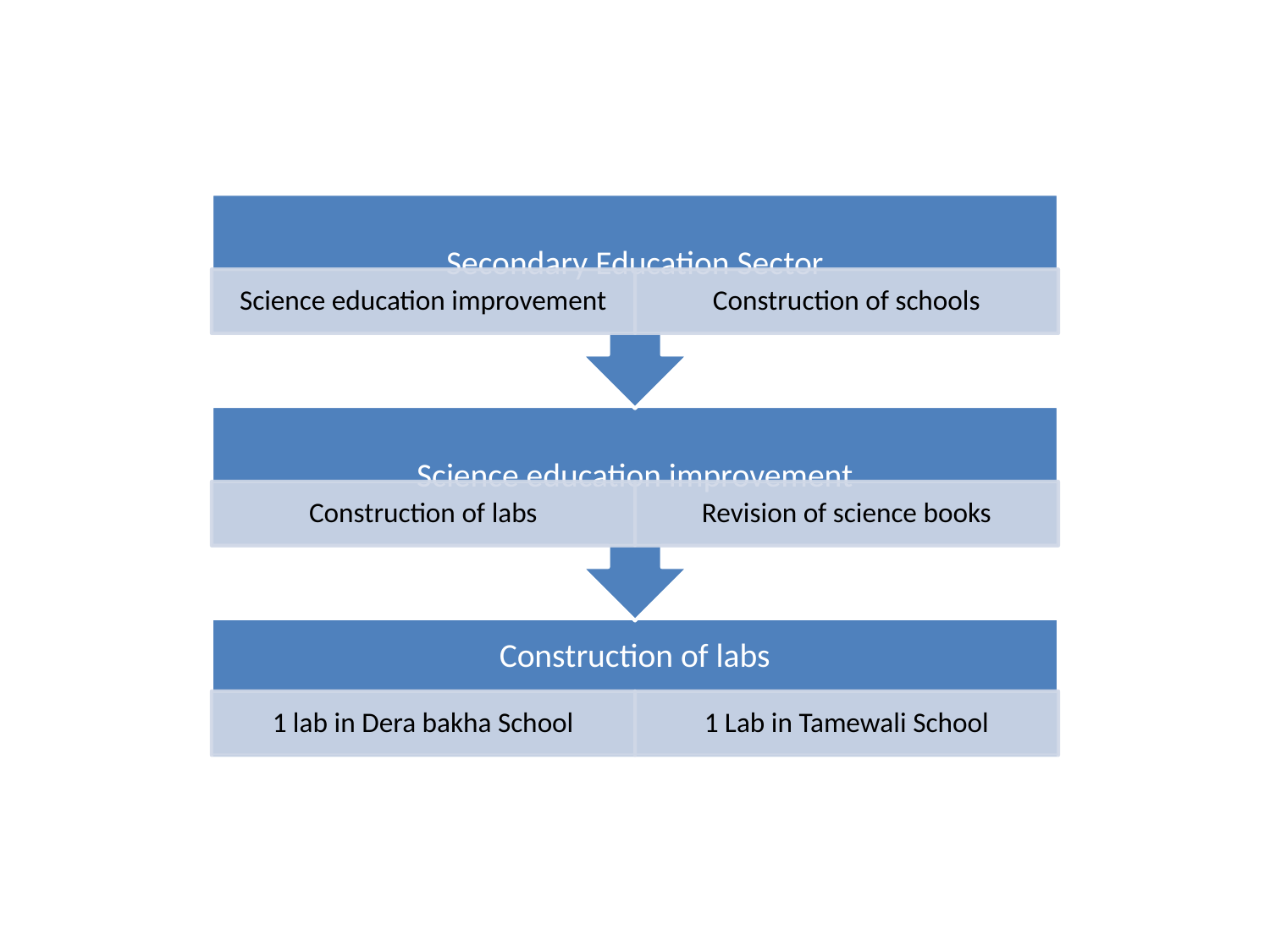

Construction of labs
1 lab in Dera bakha School
1 Lab in Tamewali School
Science education improvement
Construction of labs
Revision of science books
Secondary Education Sector
Science education improvement
Construction of schools